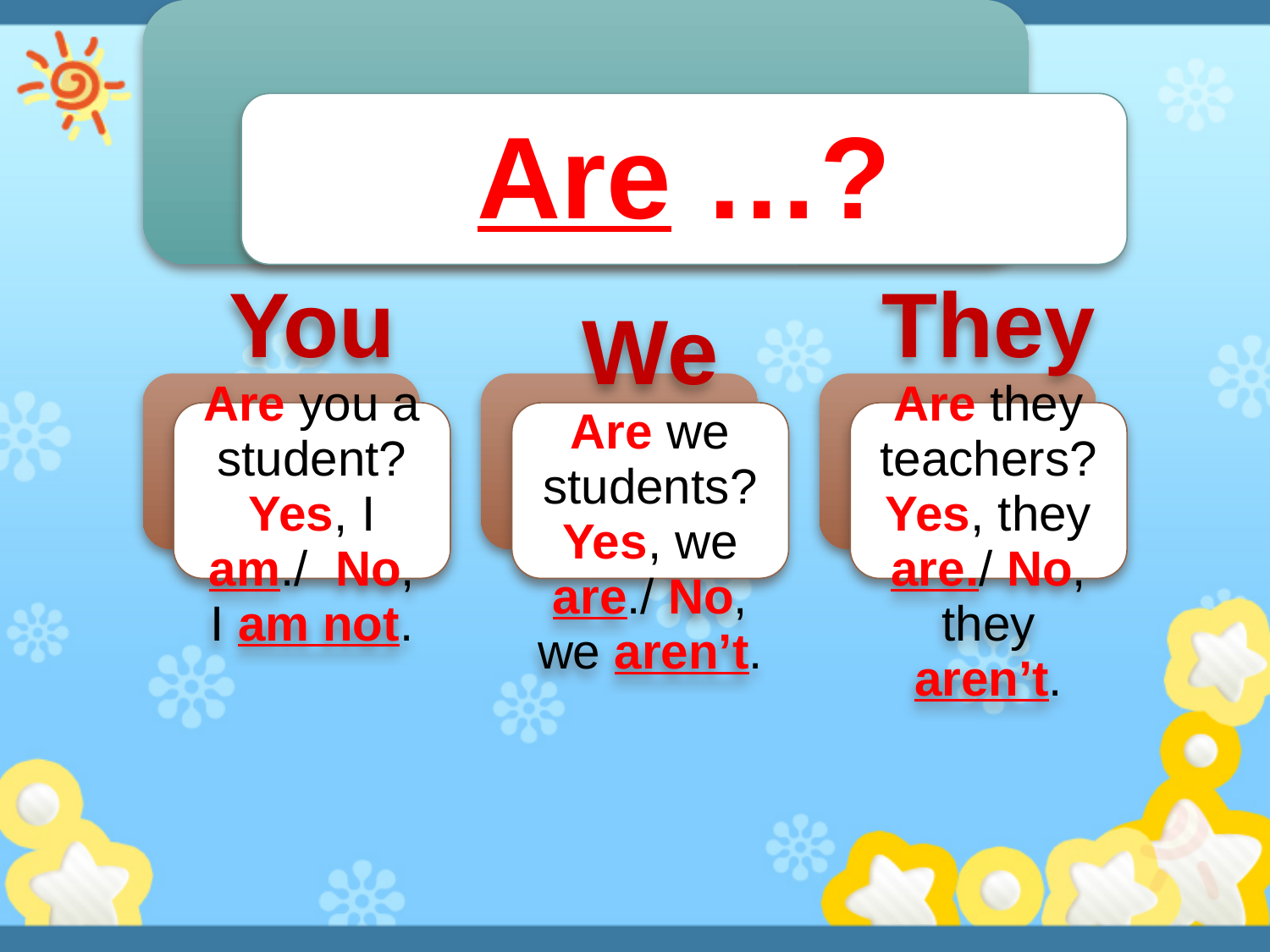

Are …?
You
Are you a student?
Yes, I am./  No, I am not.
We
Are we students?
Yes, we are./ No, we aren’t.
They
Are they teachers?
Yes, they are./ No, they aren’t.